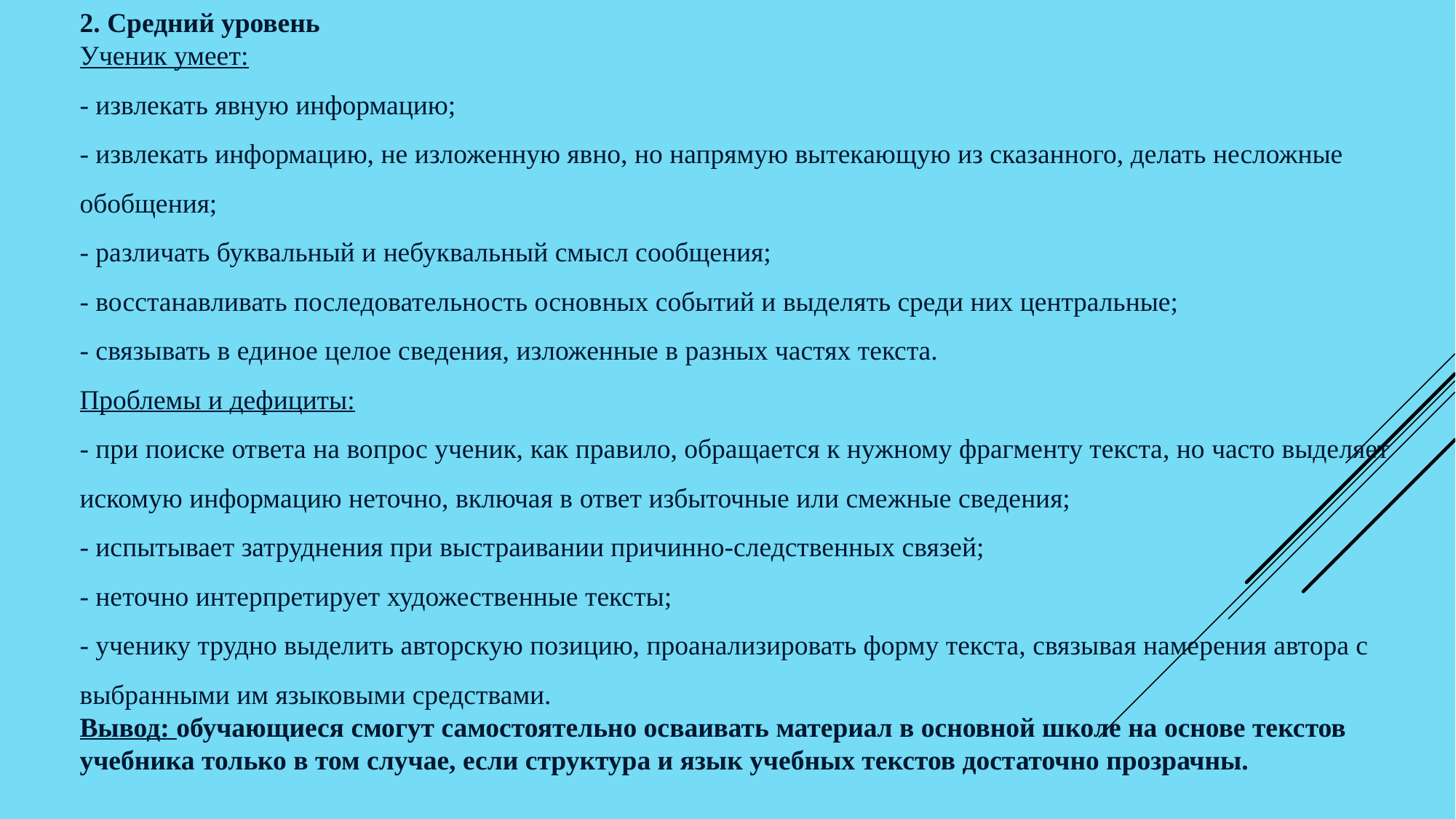

2. Средний уровень
Ученик умеет:
- извлекать явную информацию;
- извлекать информацию, не изложенную явно, но напрямую вытекающую из сказанного, делать несложные обобщения;
- различать буквальный и небуквальный смысл сообщения;
- восстанавливать последовательность основных событий и выделять среди них центральные;
- связывать в единое целое сведения, изложенные в разных частях текста.
Проблемы и дефициты:
- при поиске ответа на вопрос ученик, как правило, обращается к нужному фрагменту текста, но часто выделяет искомую информацию неточно, включая в ответ избыточные или смежные сведения;
- испытывает затруднения при выстраивании причинно-следственных связей;
- неточно интерпретирует художественные тексты;
- ученику трудно выделить авторскую позицию, проанализировать форму текста, связывая намерения автора с выбранными им языковыми средствами.
Вывод: обучающиеся смогут самостоятельно осваивать материал в основной школе на основе текстов учебника только в том случае, если структура и язык учебных текстов достаточно прозрачны.